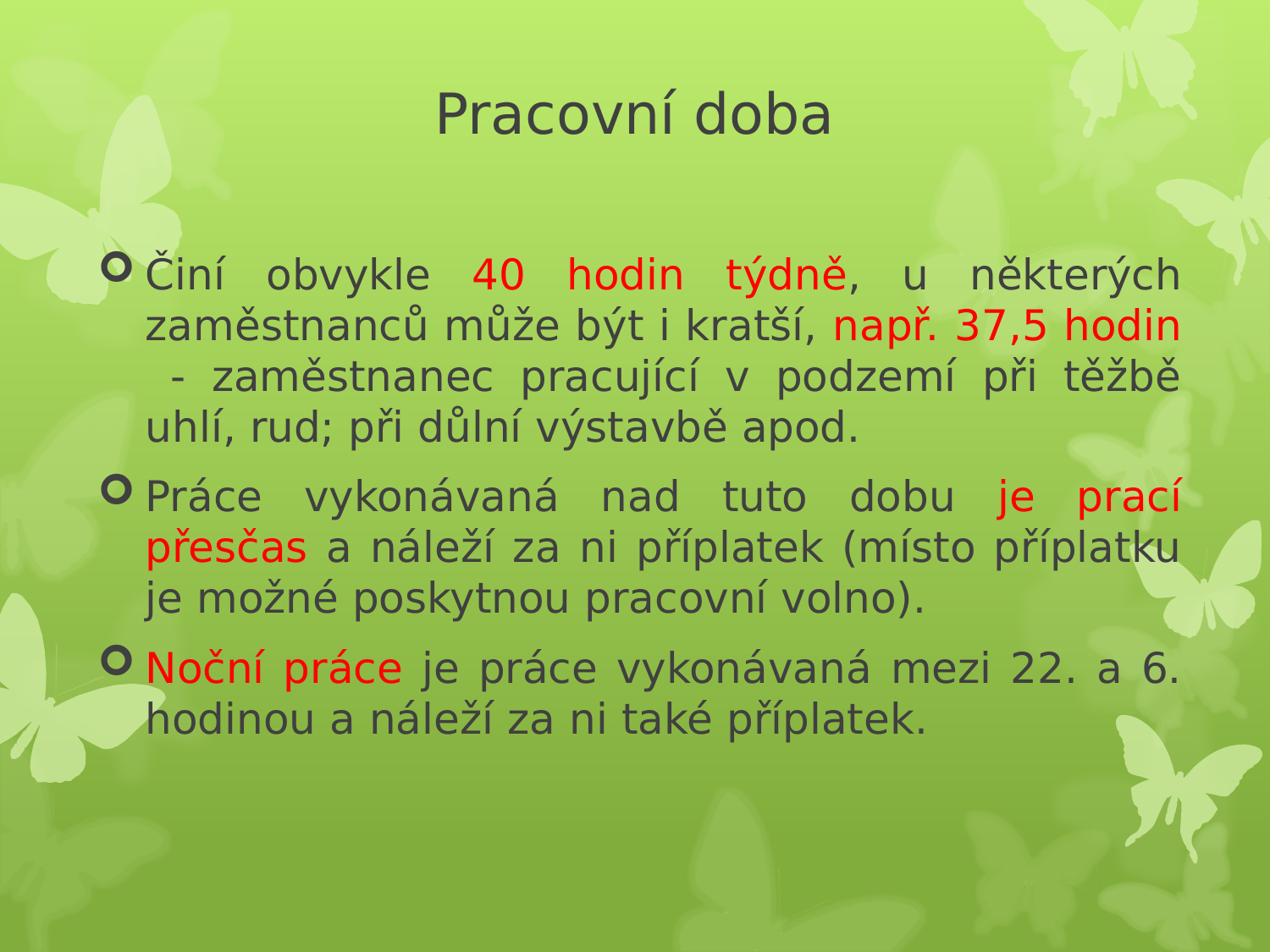

# Pracovní doba
Činí obvykle 40 hodin týdně, u některých zaměstnanců může být i kratší, např. 37,5 hodin  - zaměstnanec pracující v podzemí při těžbě uhlí, rud; při důlní výstavbě apod.
Práce vykonávaná nad tuto dobu je prací přesčas a náleží za ni příplatek (místo příplatku je možné poskytnou pracovní volno).
Noční práce je práce vykonávaná mezi 22. a 6. hodinou a náleží za ni také příplatek.